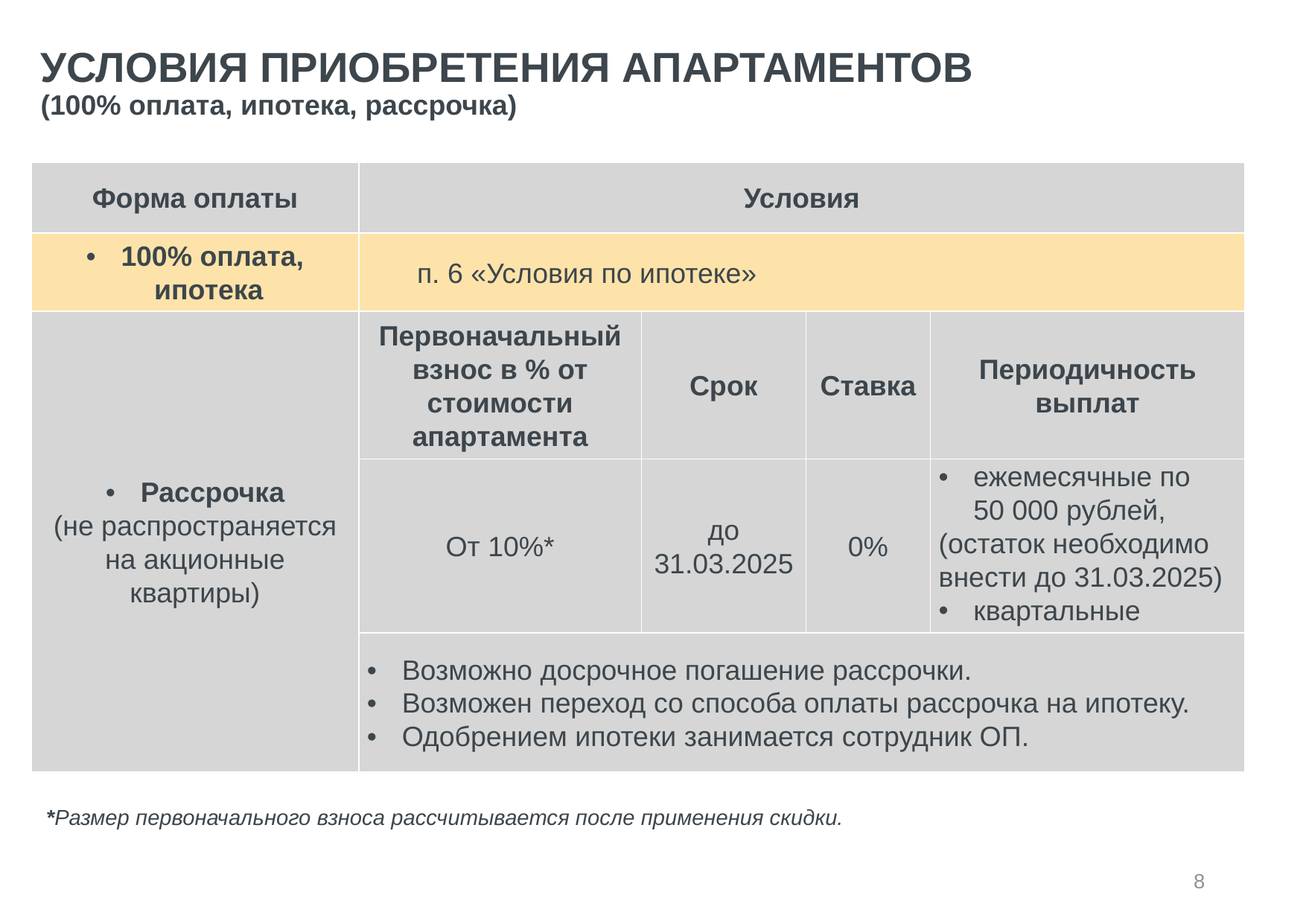

УСЛОВИЯ ПРИОБРЕТЕНИЯ АПАРТАМЕНТОВ
(100% оплата, ипотека, рассрочка)
| Форма оплаты | Условия |  |  |  |
| --- | --- | --- | --- | --- |
| 100% оплата, ипотека | п. 6 «Условия по ипотеке» |  |  |  |
| Рассрочка (не распространяется на акционные квартиры) | Первоначальный взнос в % от стоимости апартамента | Срок | Ставка | Периодичность выплат |
|  | От 10%\* | до 31.03.2025 | 0% | ежемесячные по 50 000 рублей, (остаток необходимо внести до 31.03.2025) квартальные |
|  | Возможно досрочное погашение рассрочки. Возможен переход со способа оплаты рассрочка на ипотеку. Одобрением ипотеки занимается сотрудник ОП. |  |  |  |
*Размер первоначального взноса рассчитывается после применения скидки.
8